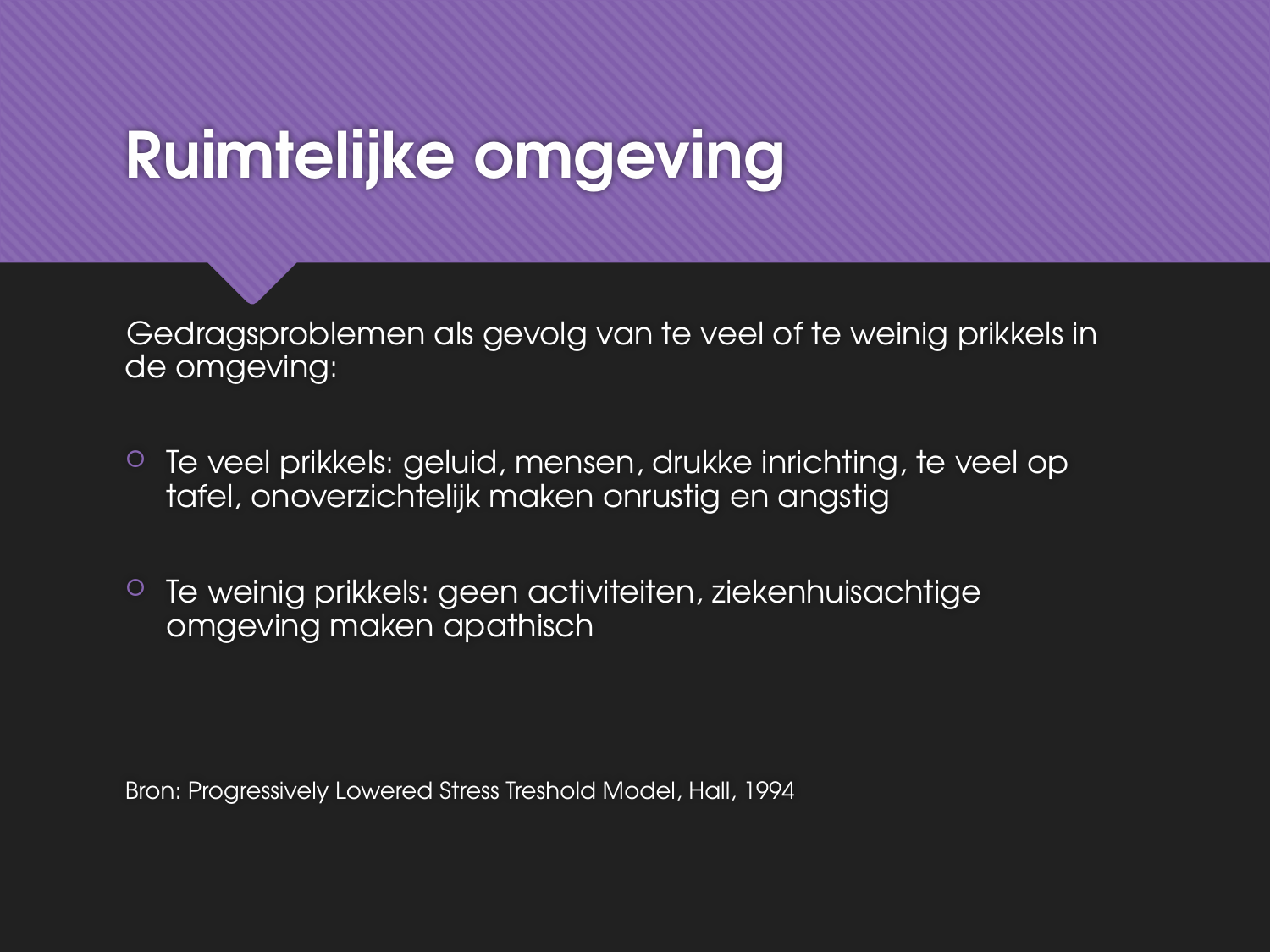

# Ruimtelijke omgeving
Gedragsproblemen als gevolg van te veel of te weinig prikkels in  de omgeving:

Te veel prikkels: geluid, mensen, drukke inrichting, te veel op tafel, onoverzichtelijk maken onrustig en angstig

Te weinig prikkels: geen activiteiten, ziekenhuisachtige omgeving maken apathisch

Bron: Progressively Lowered Stress Treshold Model, Hall, 1994